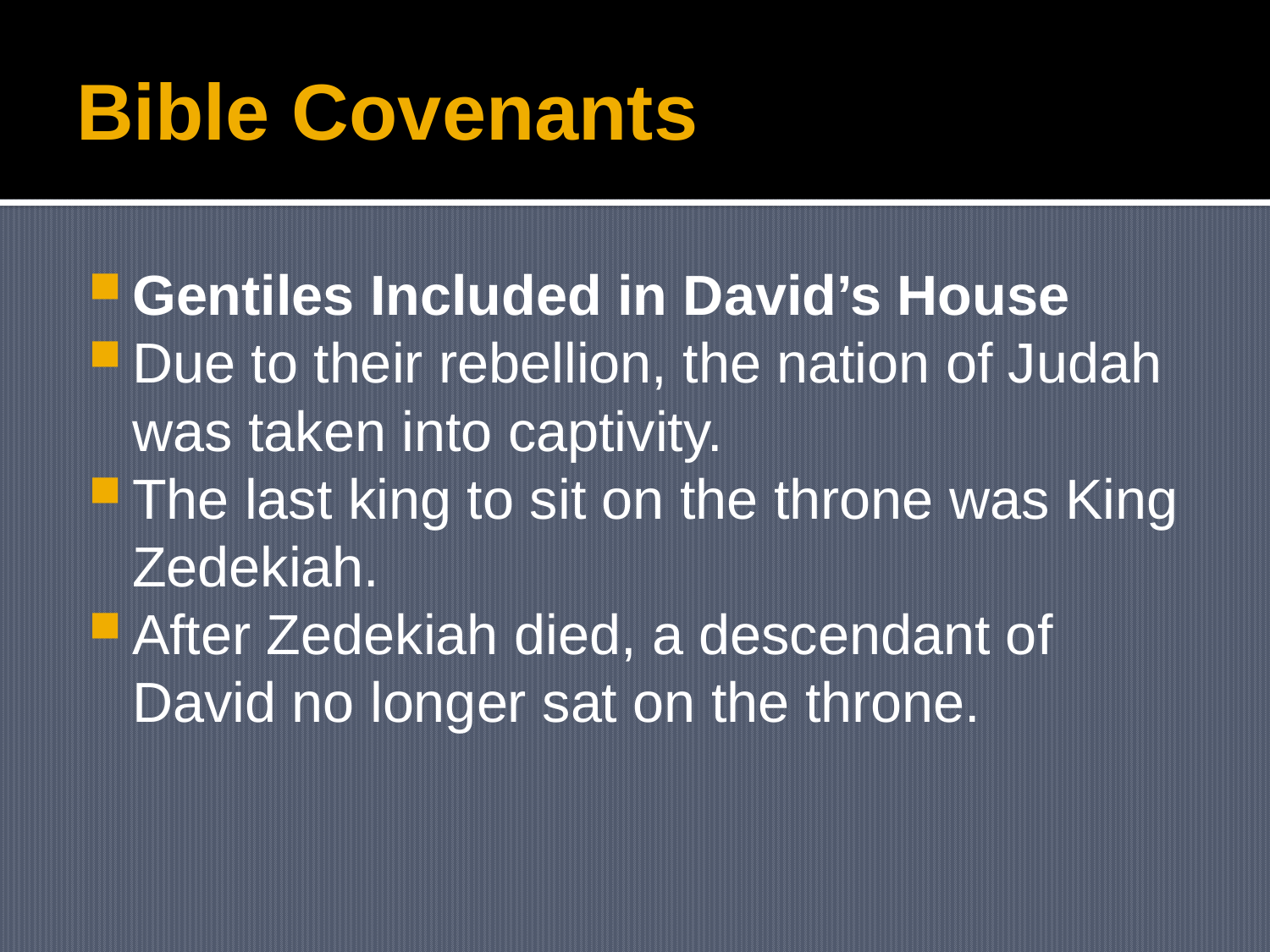

# Bible Covenants
Gentiles Included in David’s House
Due to their rebellion, the nation of Judah was taken into captivity.
The last king to sit on the throne was King Zedekiah.
After Zedekiah died, a descendant of David no longer sat on the throne.